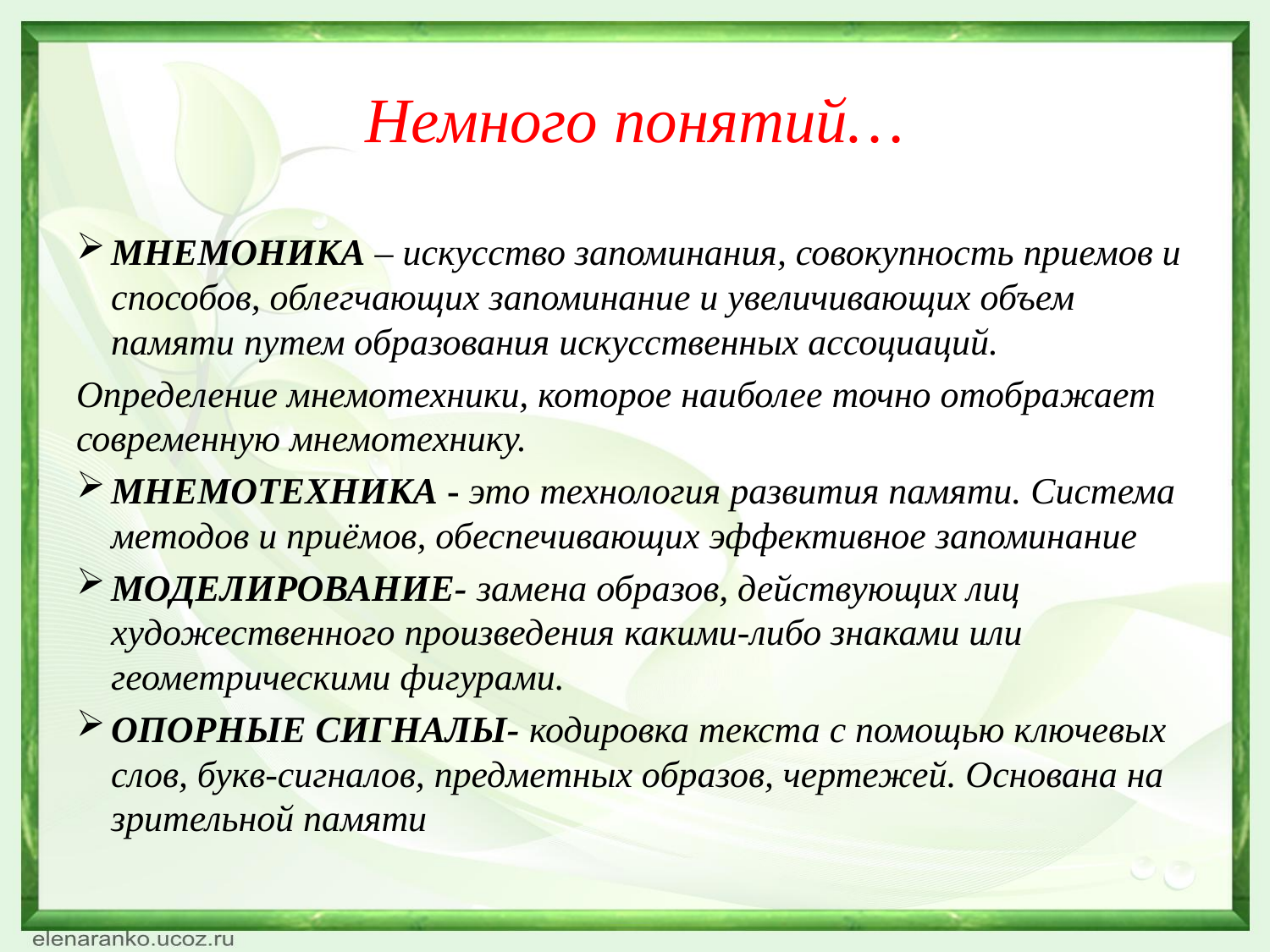

# Немного понятий…
МНЕМОНИКА – искусство запоминания, совокупность приемов и способов, облегчающих запоминание и увеличивающих объем памяти путем образования искусственных ассоциаций.
Определение мнемотехники, которое наиболее точно отображает современную мнемотехнику.
МНЕМОТЕХНИКА - это технология развития памяти. Система методов и приёмов, обеспечивающих эффективное запоминание
МОДЕЛИРОВАНИЕ- замена образов, действующих лиц художественного произведения какими-либо знаками или геометрическими фигурами.
ОПОРНЫЕ СИГНАЛЫ- кодировка текста с помощью ключевых слов, букв-сигналов, предметных образов, чертежей. Основана на зрительной памяти